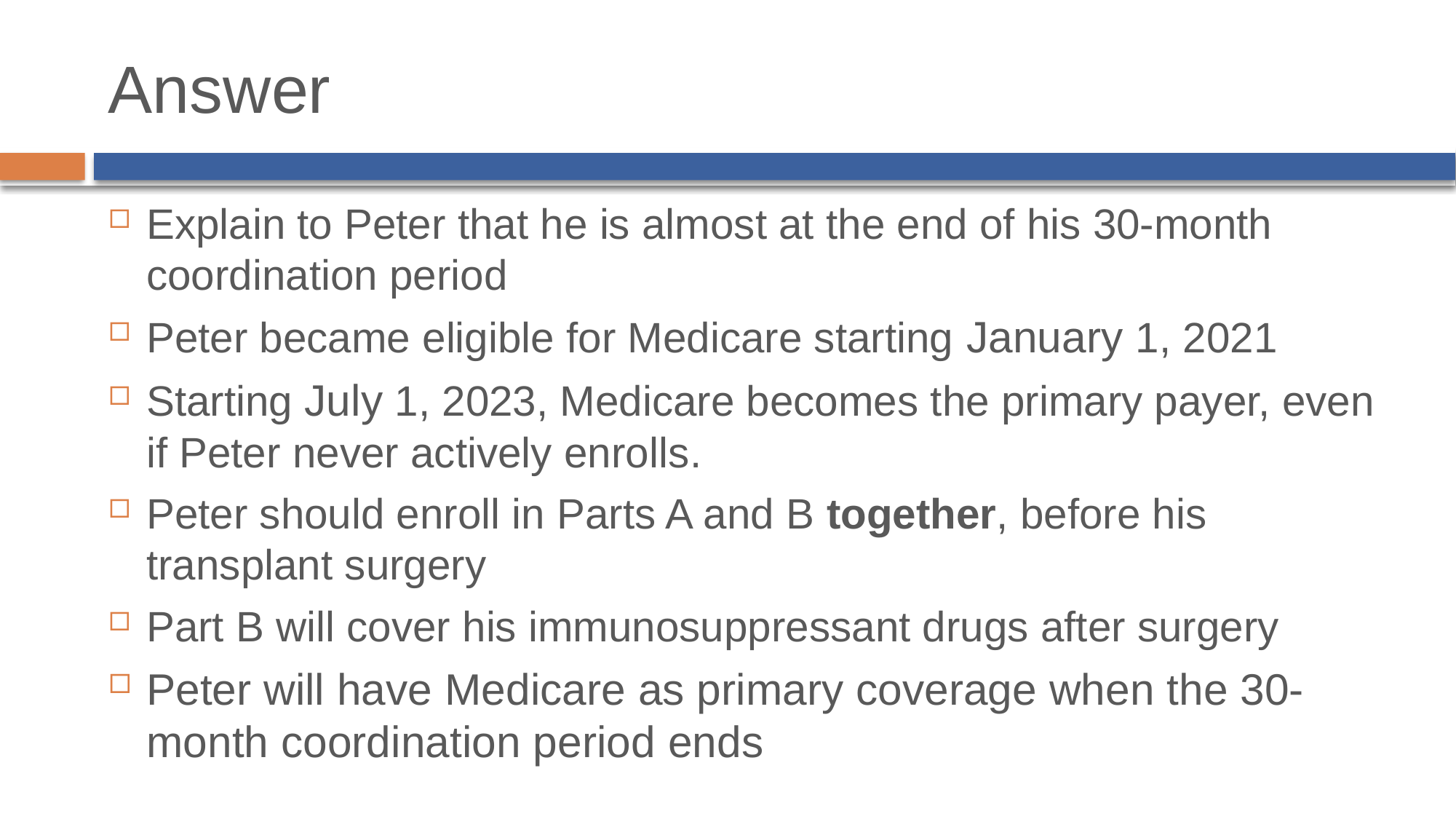

# Answer
Explain to Peter that he is almost at the end of his 30-month coordination period
Peter became eligible for Medicare starting January 1, 2021
Starting July 1, 2023, Medicare becomes the primary payer, even if Peter never actively enrolls.
Peter should enroll in Parts A and B together, before his transplant surgery
Part B will cover his immunosuppressant drugs after surgery
Peter will have Medicare as primary coverage when the 30-month coordination period ends